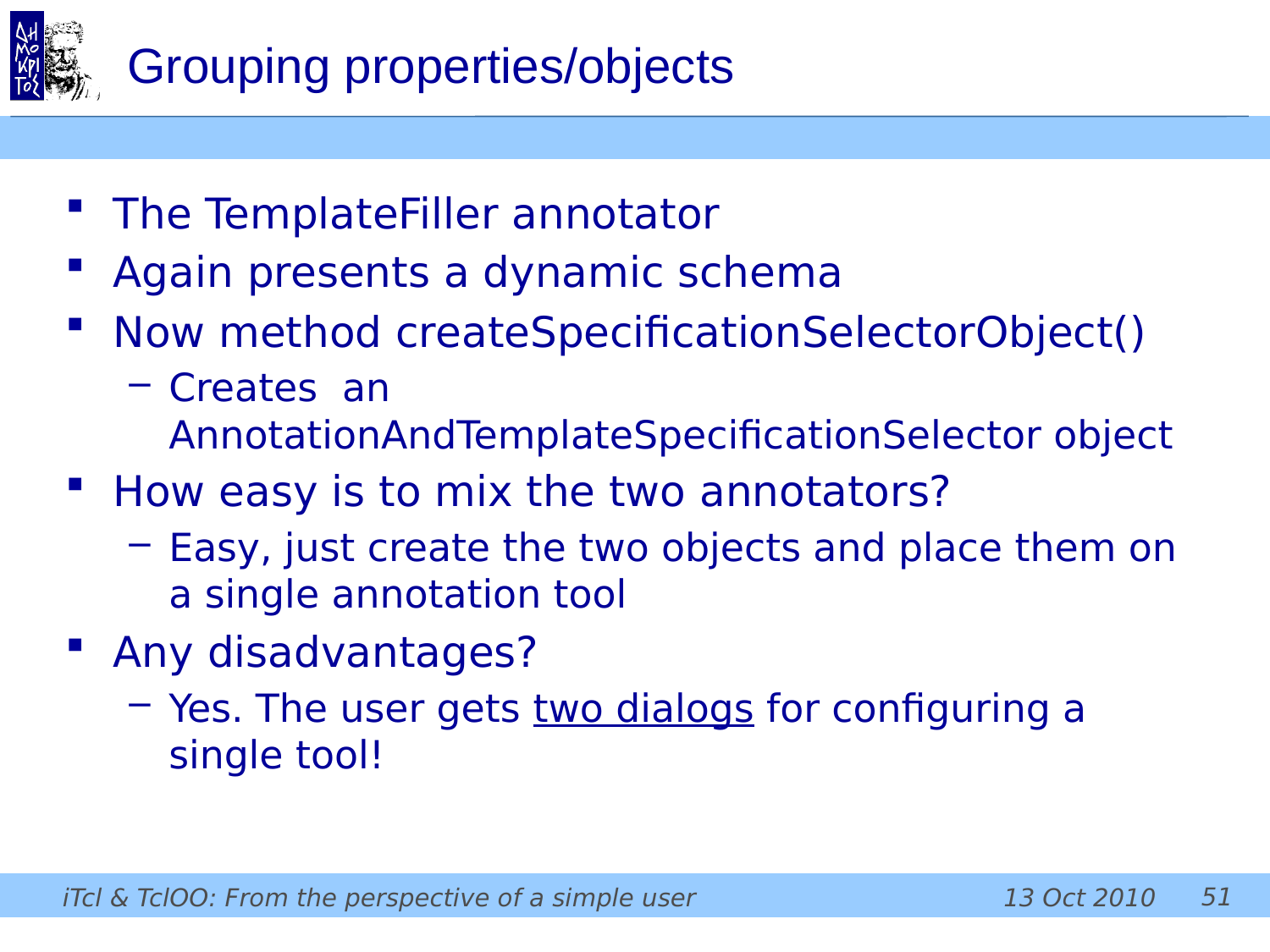

# Grouping properties/objects
The TemplateFiller annotator
Again presents a dynamic schema
Now method createSpecificationSelectorObject()
Creates  an AnnotationAndTemplateSpecificationSelector object
How easy is to mix the two annotators?
Easy, just create the two objects and place them on a single annotation tool
Any disadvantages?
Yes. The user gets two dialogs for configuring a single tool!
51
iTcl & TclOO: From the perspective of a simple user
13 Oct 2010